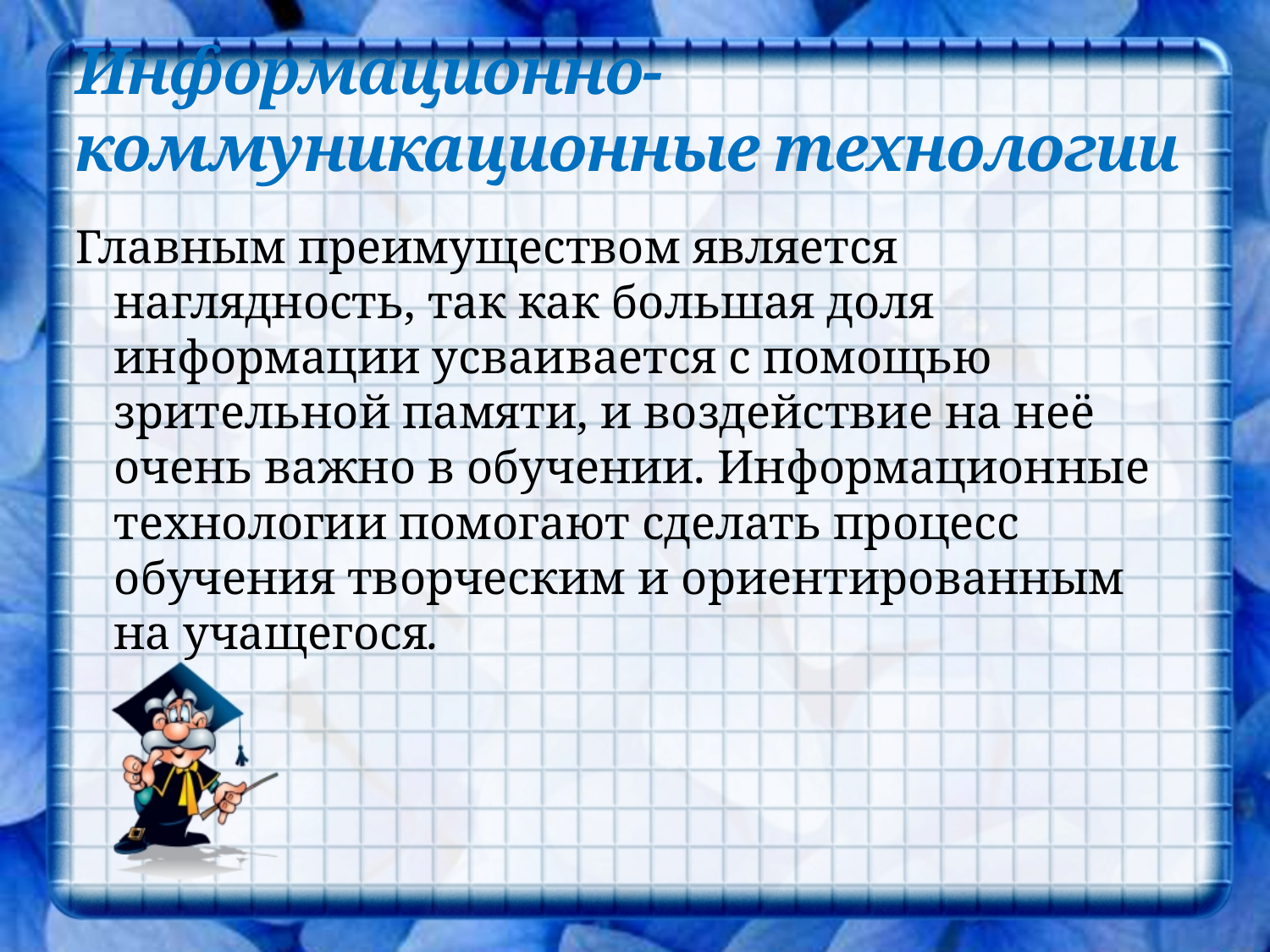

# Информационно-коммуникационные технологии
Главным преимуществом является наглядность, так как большая доля информации усваивается с помощью зрительной памяти, и воздействие на неё очень важно в обучении. Информационные технологии помогают сделать процесс обучения творческим и ориентированным на учащегося.